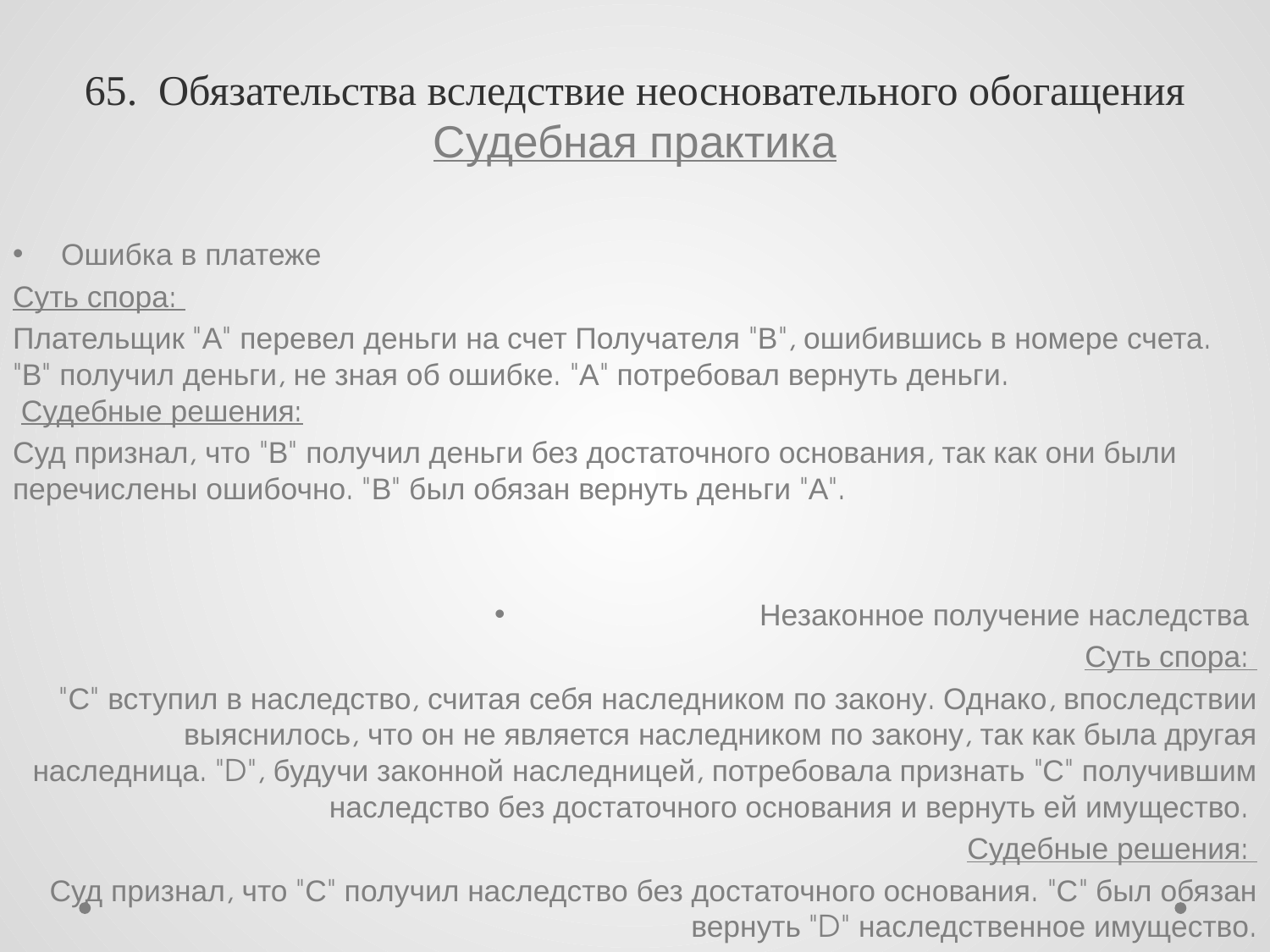

# 65.  Обязательства вследствие неосновательного обогащения
Судебная практика

Ошибка в платеже
Суть спора:
Плательщик "А" перевел деньги на счет Получателя "В", ошибившись в номере счета. "В" получил деньги, не зная об ошибке. "А" потребовал вернуть деньги.
 Судебные решения:
Суд признал, что "В" получил деньги без достаточного основания, так как они были перечислены ошибочно. "В" был обязан вернуть деньги "А".

Незаконное получение наследства
Суть спора:
"С" вступил в наследство, считая себя наследником по закону. Однако, впоследствии выяснилось, что он не является наследником по закону, так как была другая наследница. "D", будучи законной наследницей, потребовала признать "С" получившим наследство без достаточного основания и вернуть ей имущество.
Судебные решения:
Суд признал, что "С" получил наследство без достаточного основания. "С" был обязан вернуть "D" наследственное имущество.